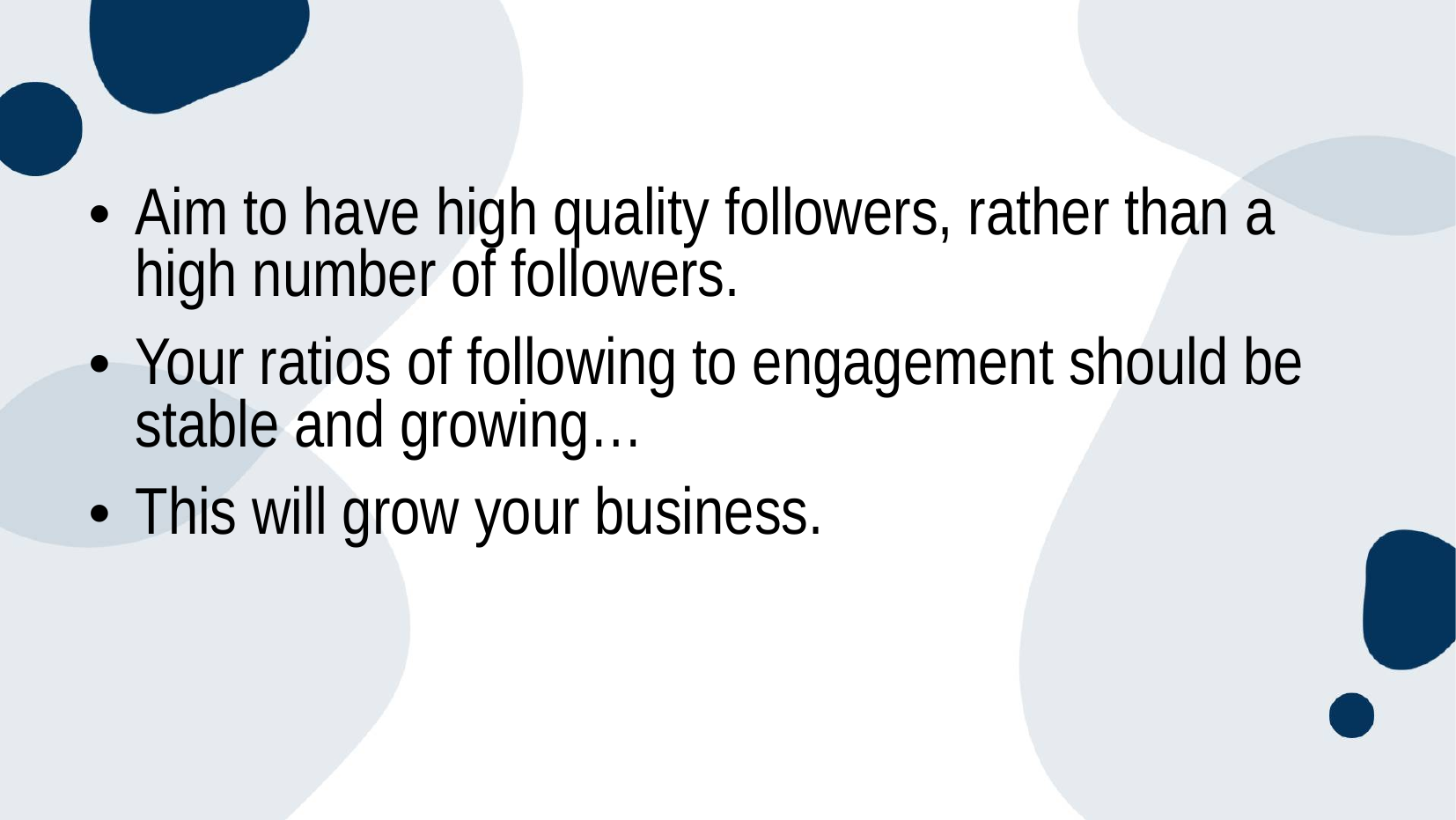

Aim to have high quality followers, rather than a high number of followers.
Your ratios of following to engagement should be stable and growing…
This will grow your business.